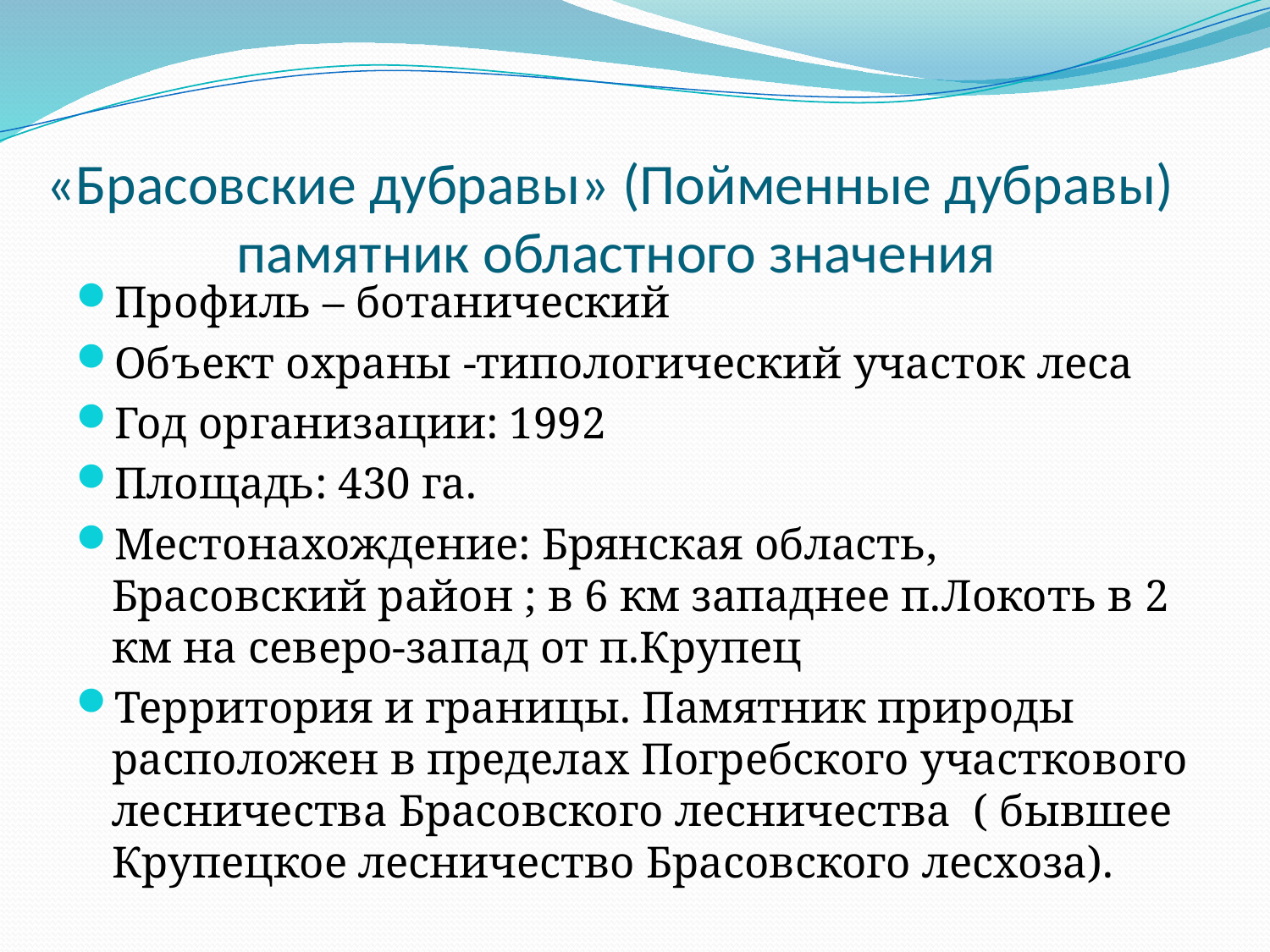

# «Брасовские дубравы» (Пойменные дубравы) памятник областного значения
Профиль – ботанический
Объект охраны -типологический участок леса
Год организации: 1992
Площадь: 430 га.
Местонахождение: Брянская область, Брасовский район ; в 6 км западнее п.Локоть в 2 км на северо-запад от п.Крупец
Территория и границы. Памятник природы расположен в пределах Погребского участкового лесничества Брасовского лесничества  ( бывшее Крупецкое лесничество Брасовского лесхоза).